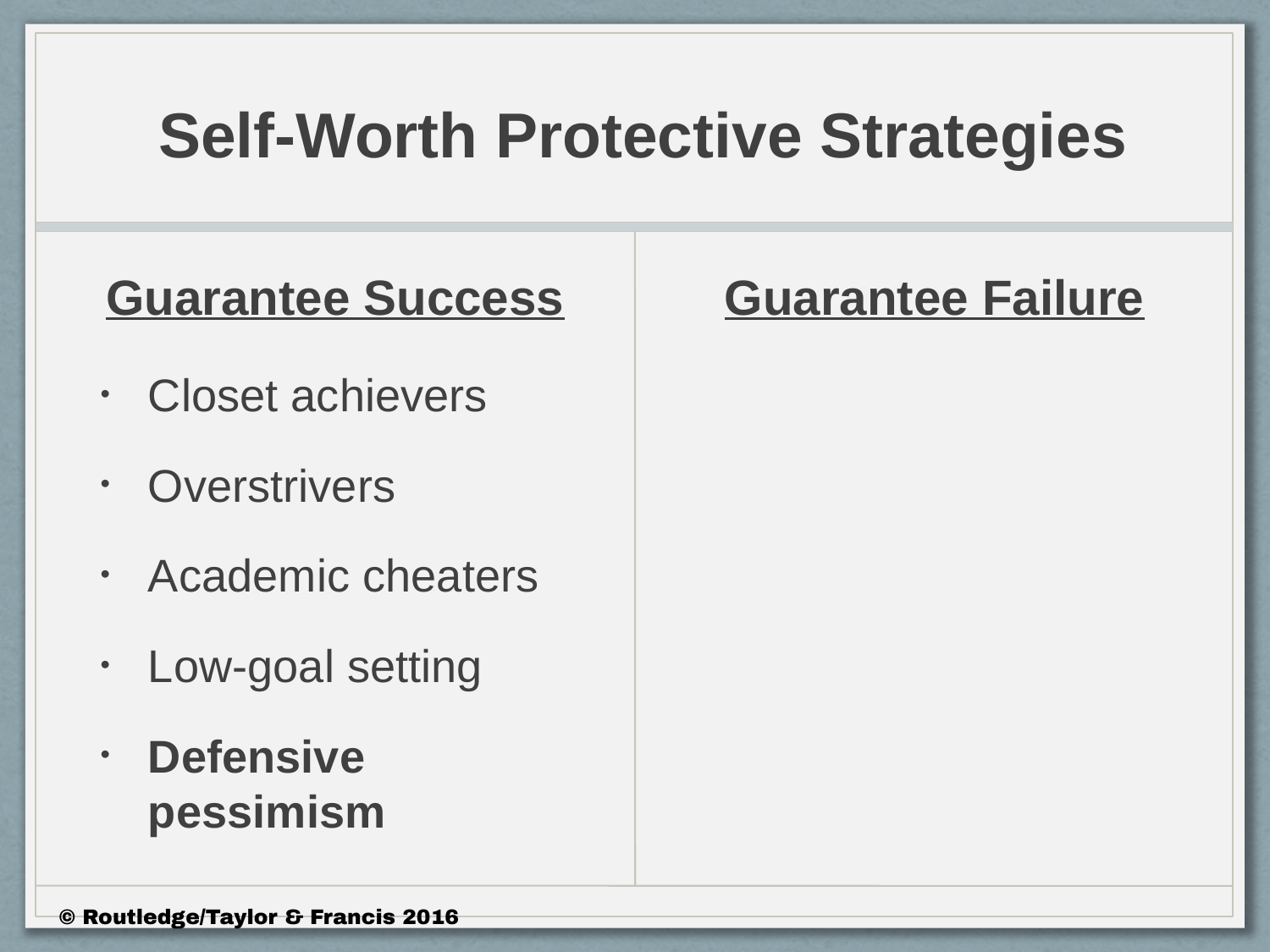

Self-Worth Protective Strategies
Guarantee Success
Guarantee Failure
Closet achievers
Overstrivers
Academic cheaters
Low-goal setting
Defensive pessimism

© Routledge/Taylor & Francis 2016